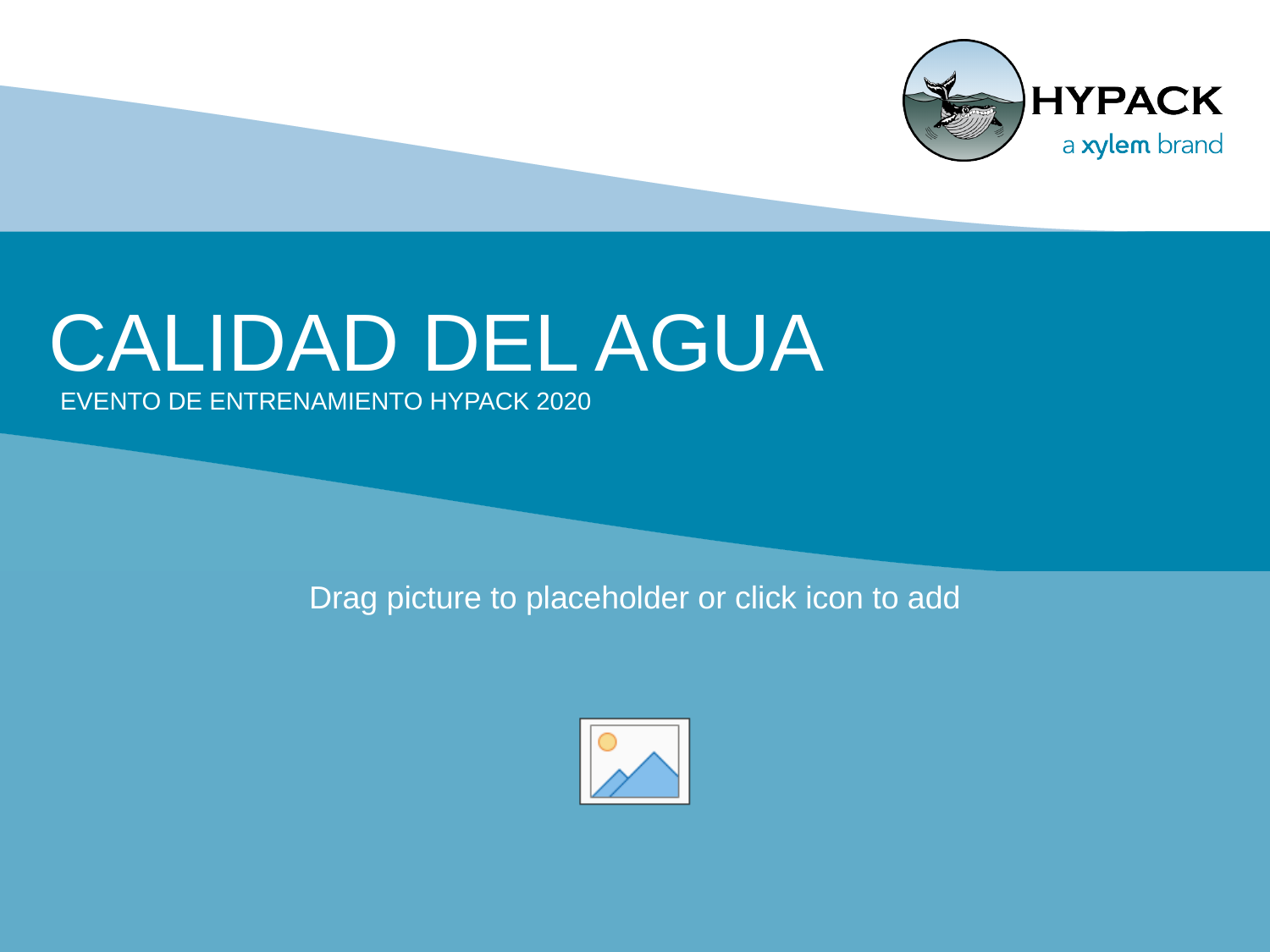

# CALIDAD DEL AGUA
Evento de Entrenamiento HYPACK 2020